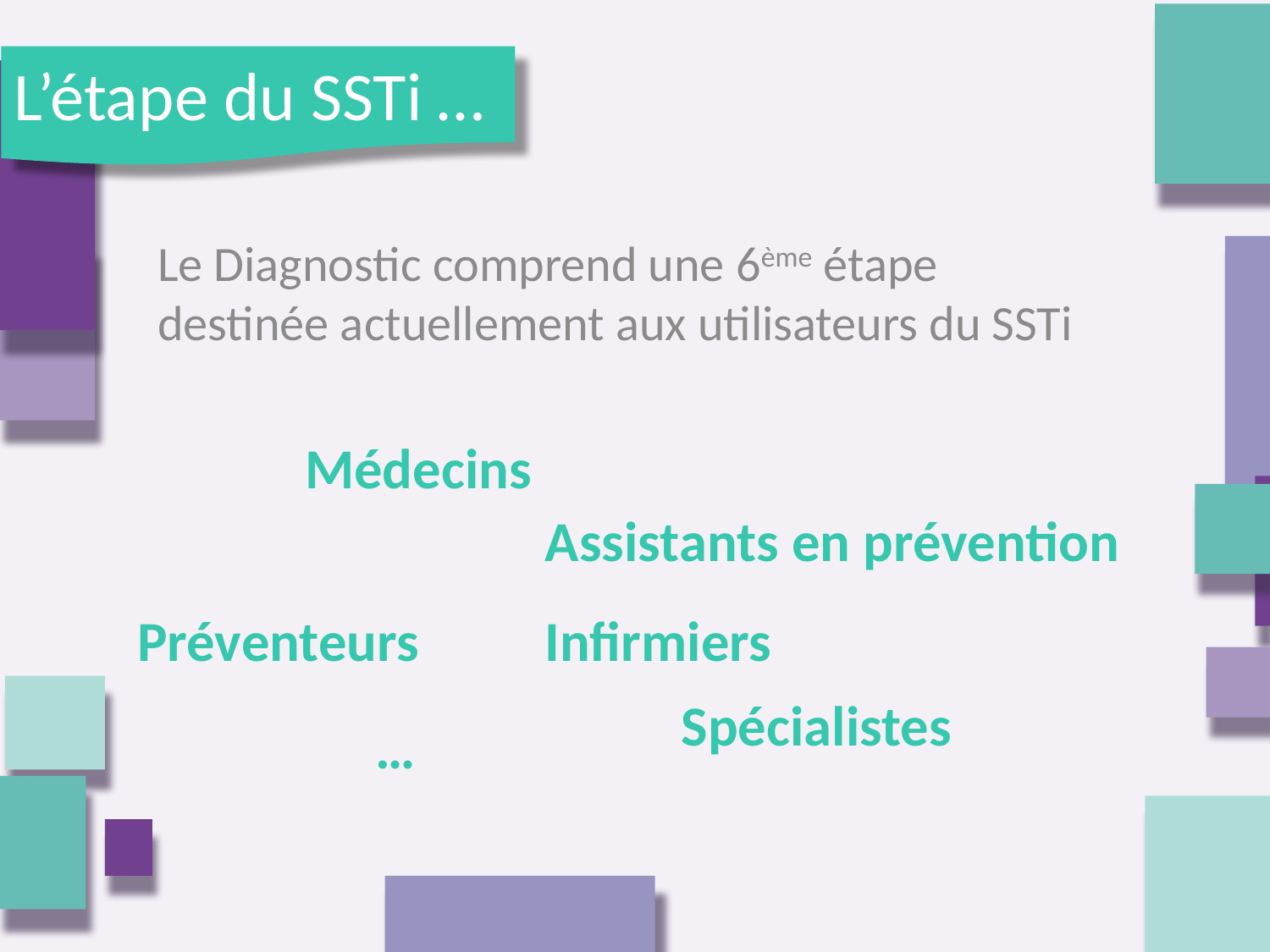

L’étape du SSTi …
Le Diagnostic comprend une 6ème étape destinée actuellement aux utilisateurs du SSTi

Médecins
Assistants en prévention
Préventeurs
Infirmiers
Spécialistes
…